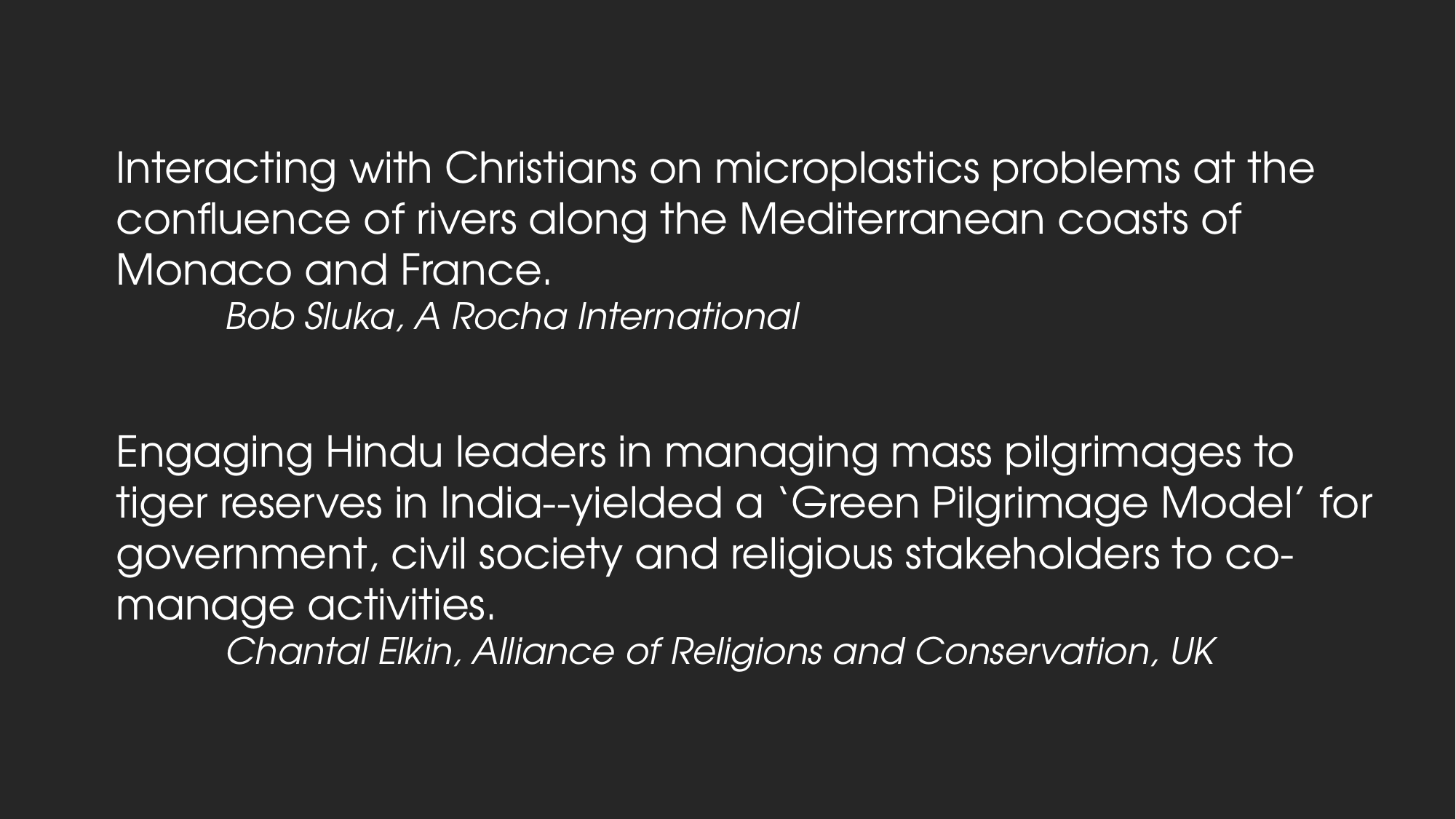

Interacting with Christians on microplastics problems at the confluence of rivers along the Mediterranean coasts of Monaco and France.
	Bob Sluka, A Rocha International

Engaging Hindu leaders in managing mass pilgrimages to tiger reserves in India--yielded a ‘Green Pilgrimage Model’ for government, civil society and religious stakeholders to co-manage activities.
	Chantal Elkin, Alliance of Religions and Conservation, UK